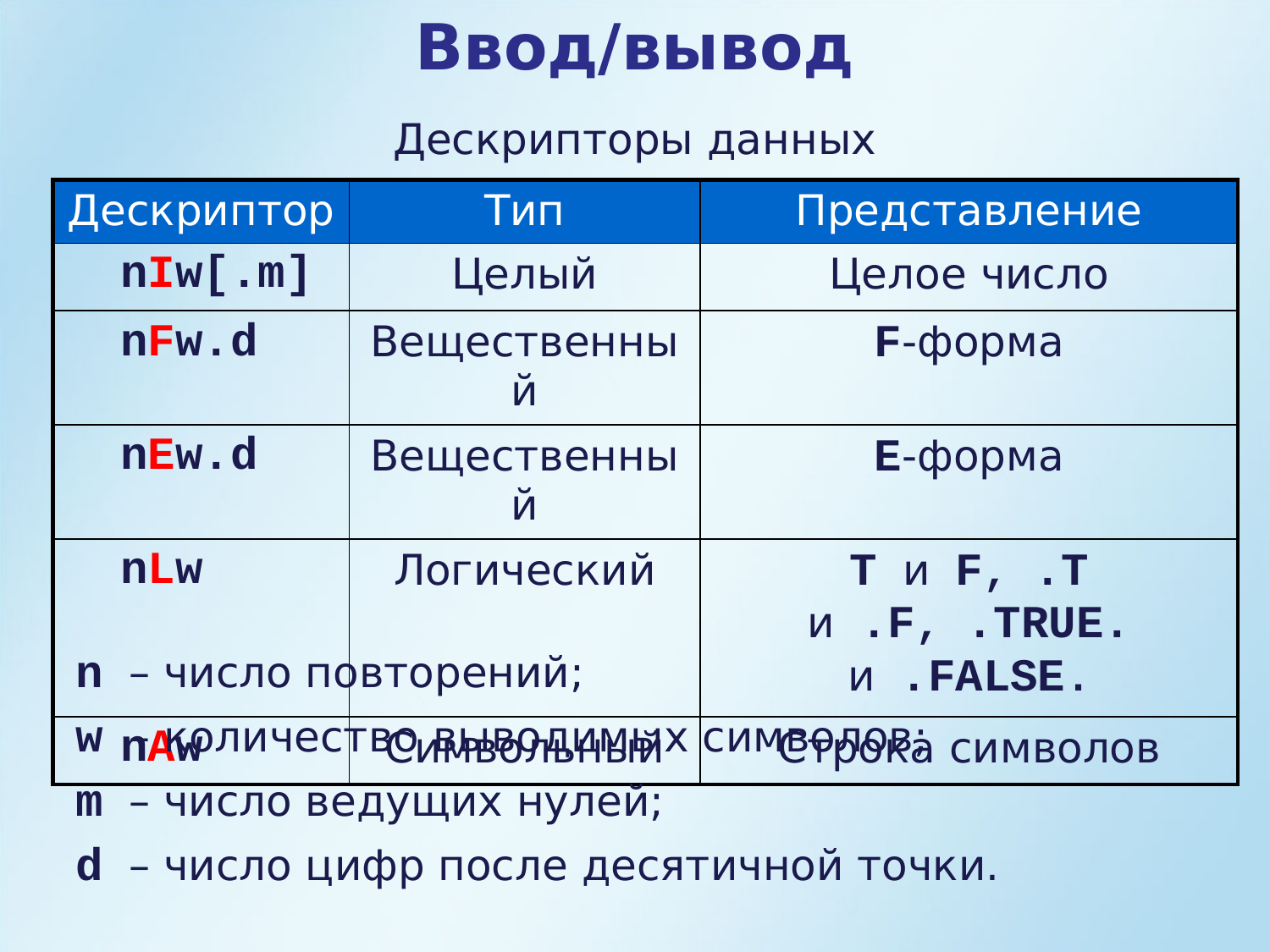

Ввод/вывод
Дескрипторы данных
| Дескриптор | Тип | Представление |
| --- | --- | --- |
| nIw[.m] | Целый | Целое число |
| nFw.d | Вещественный | F-форма |
| nEw.d | Вещественный | E-форма |
| nLw | Логический | T и F, .T и .F, .TRUE. и .FALSE. |
| nAw | Символьный | Строка символов |
n – число повторений;
w – количество выводимых символов;
m – число ведущих нулей;
d – число цифр после десятичной точки.